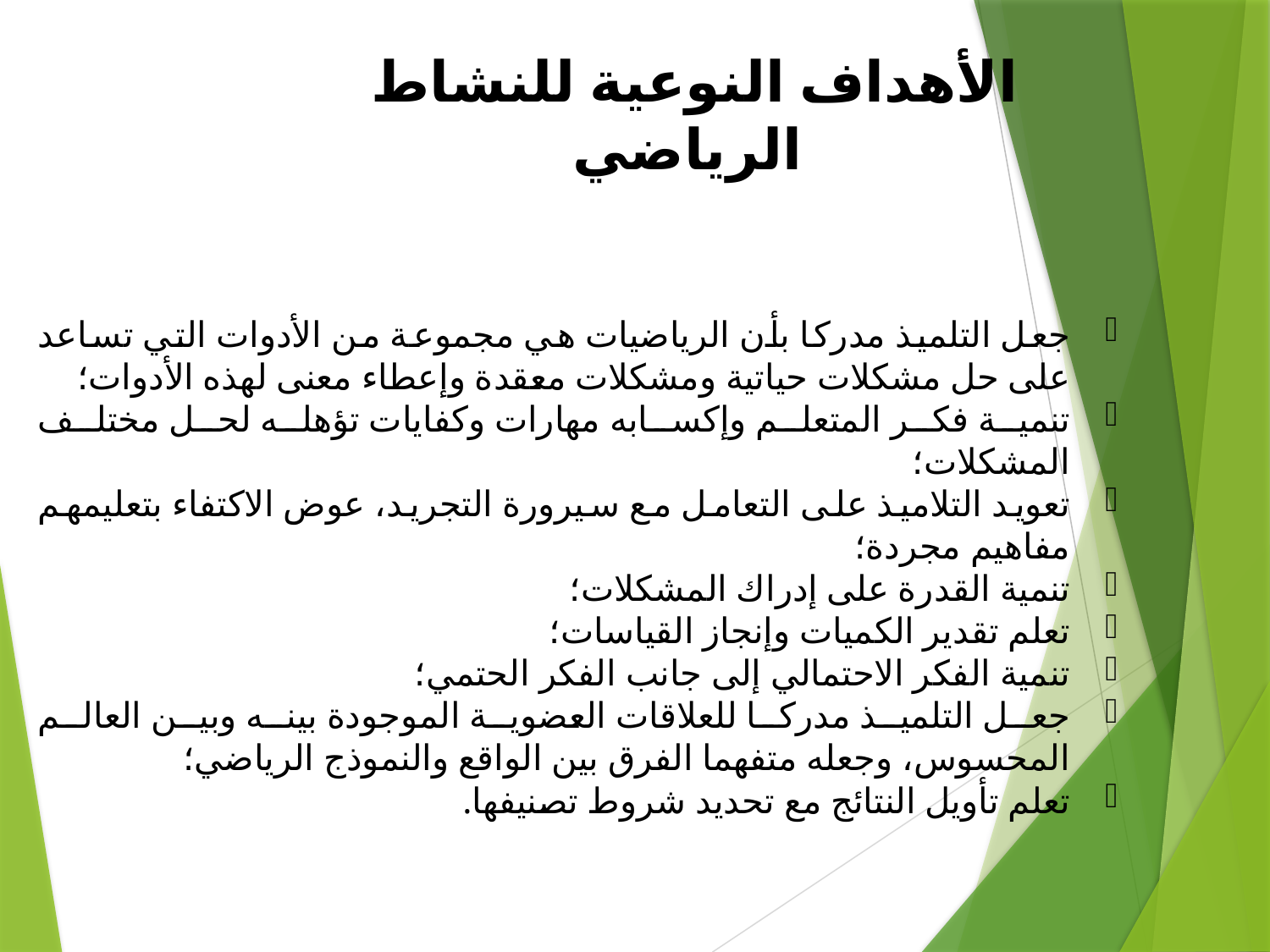

الأهداف النوعية للنشاط الرياضي
جعل التلميذ مدركا بأن الرياضيات هي مجموعة من الأدوات التي تساعد على حل مشكلات حياتية ومشكلات معقدة وإعطاء معنى لهذه الأدوات؛
تنمية فكر المتعلم وإكسابه مهارات وكفايات تؤهله لحل مختلف المشكلات؛
تعويد التلاميذ على التعامل مع سيرورة التجريد، عوض الاكتفاء بتعليمهم مفاهيم مجردة؛
تنمية القدرة على إدراك المشكلات؛
تعلم تقدير الكميات وإنجاز القياسات؛
تنمية الفكر الاحتمالي إلى جانب الفكر الحتمي؛
جعل التلميذ مدركا للعلاقات العضوية الموجودة بينه وبين العالم المحسوس، وجعله متفهما الفرق بين الواقع والنموذج الرياضي؛
تعلم تأويل النتائج مع تحديد شروط تصنيفها.